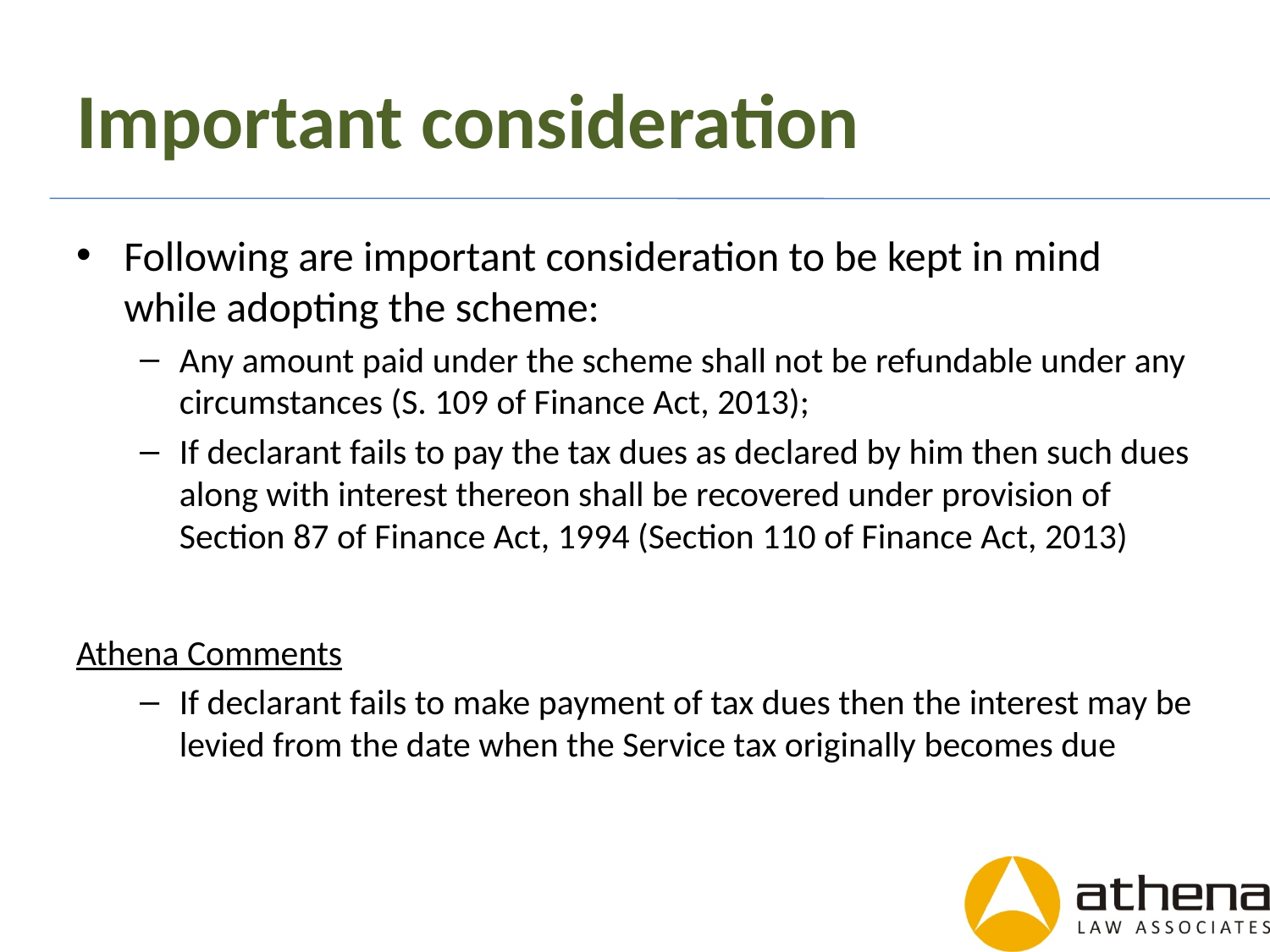

# Important consideration
Following are important consideration to be kept in mind while adopting the scheme:
Any amount paid under the scheme shall not be refundable under any circumstances (S. 109 of Finance Act, 2013);
If declarant fails to pay the tax dues as declared by him then such dues along with interest thereon shall be recovered under provision of Section 87 of Finance Act, 1994 (Section 110 of Finance Act, 2013)

Athena Comments
If declarant fails to make payment of tax dues then the interest may be levied from the date when the Service tax originally becomes due